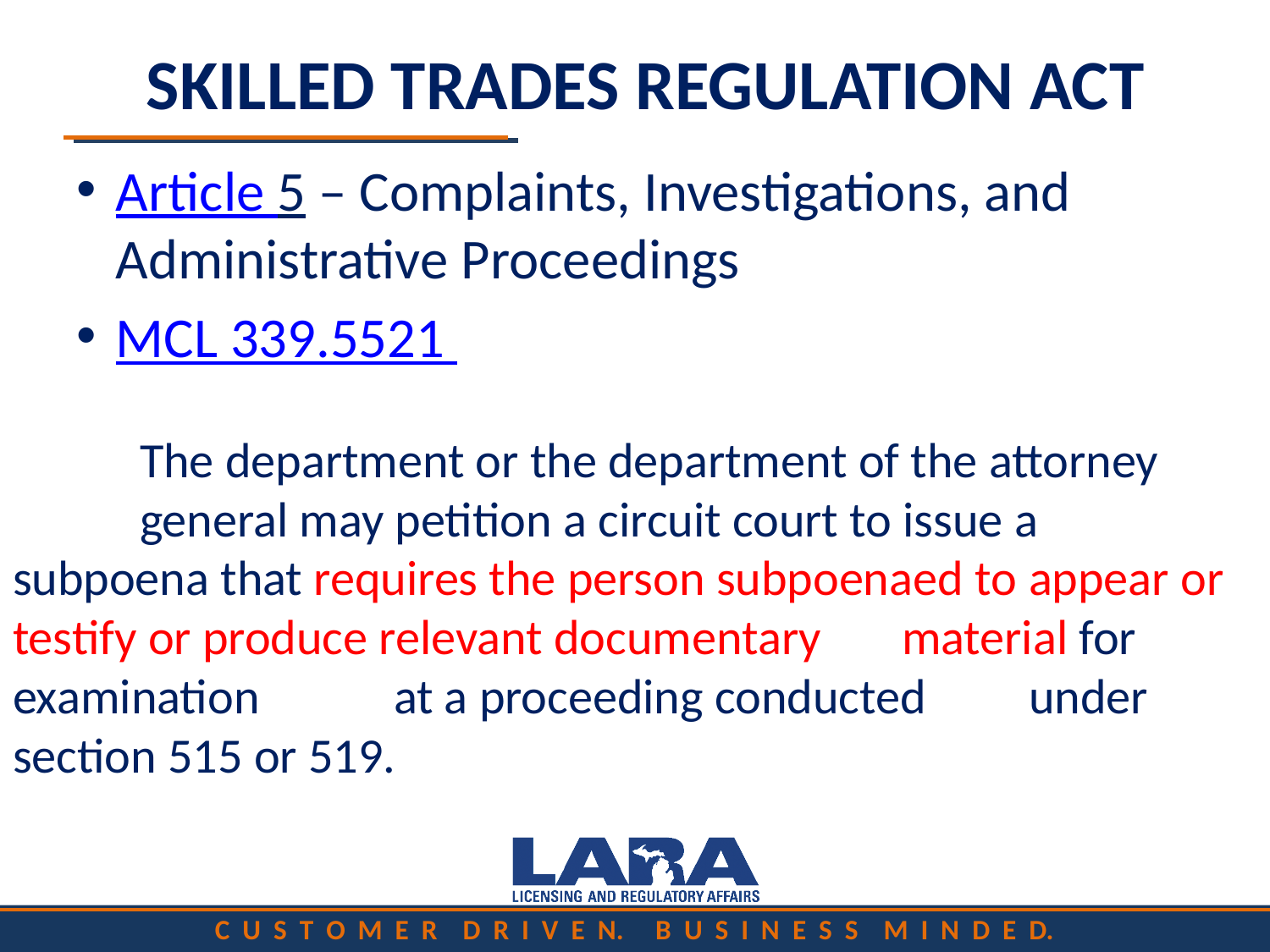

# SKILLED TRADES REGULATION ACT
Article 5 – Complaints, Investigations, and Administrative Proceedings
MCL 339.5521

	The department or the department of the attorney 	general may petition a circuit court to issue a 	subpoena that requires the person subpoenaed to 	appear or testify or produce relevant documentary 	material for examination 	at a proceeding conducted 	under section 515 or 519.